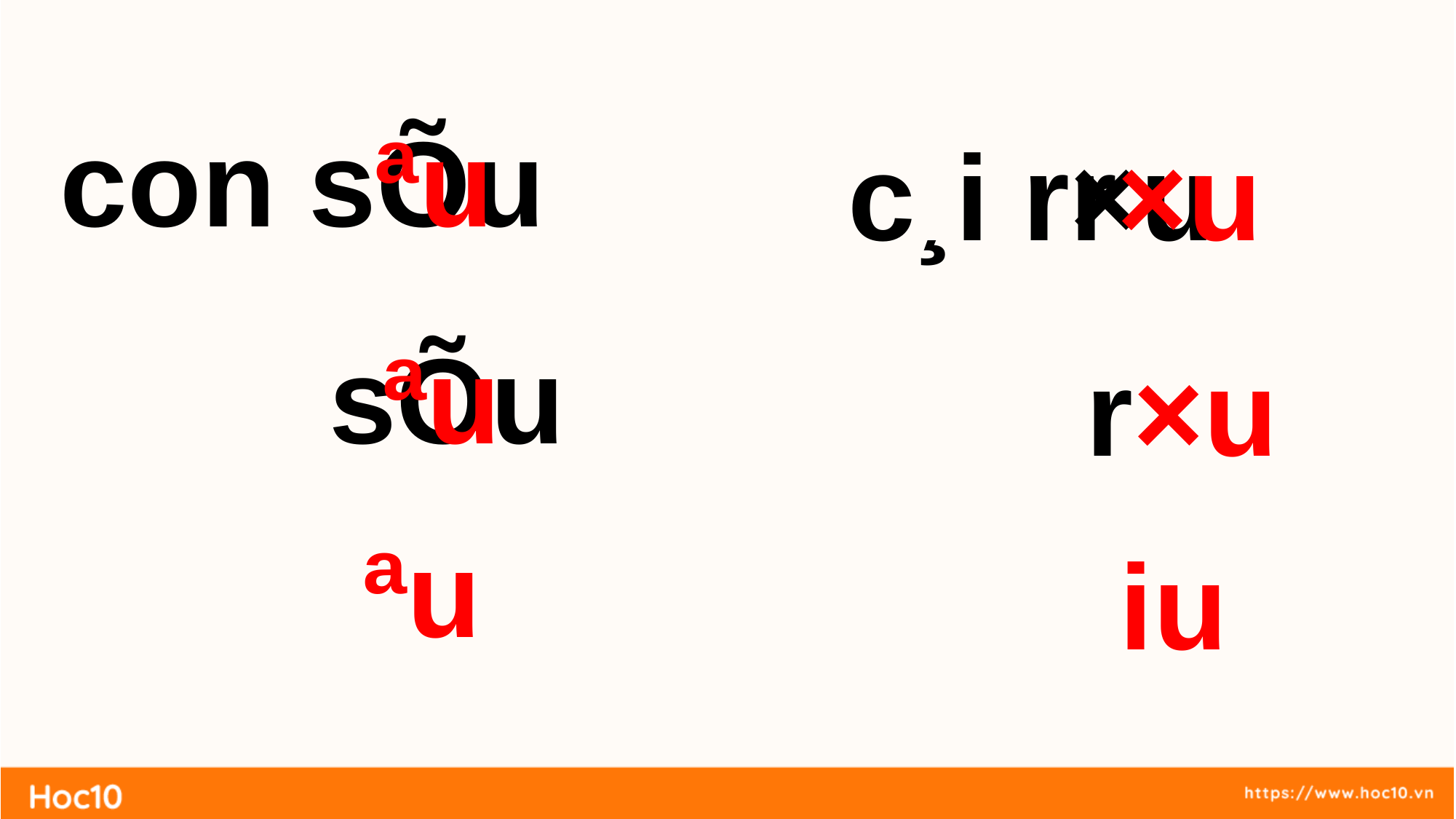

con sÕu
ªu
r×u
c¸i r×u
ªu
sÕu
r×u
ªu
iu